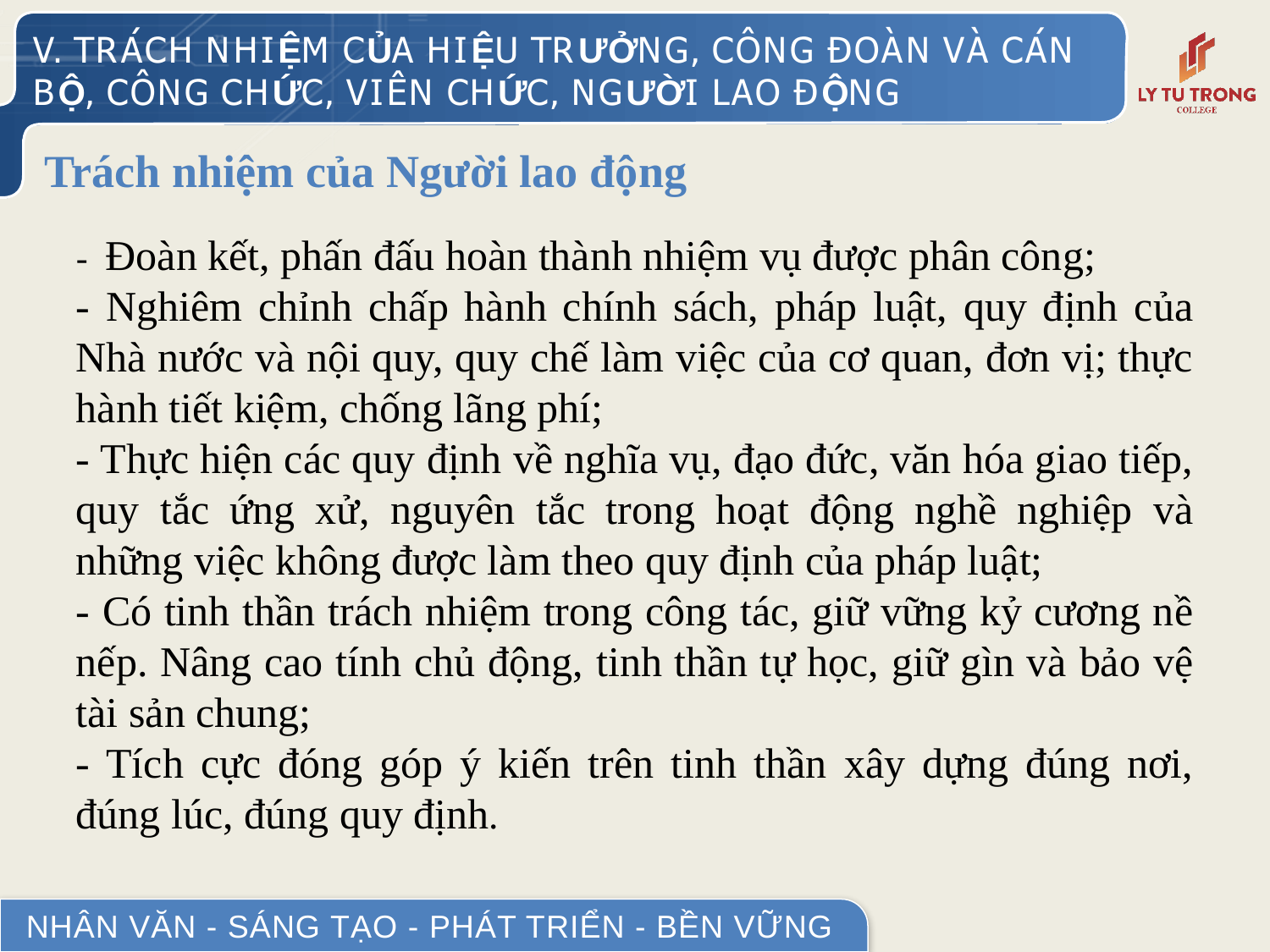

V. TRÁCH NHIỆM CỦA HIỆU TRƯỞNG, CÔNG ĐOÀN VÀ CÁN BỘ, CÔNG CHỨC, VIÊN CHỨC, NGƯỜI LAO ĐỘNG
# Trách nhiệm của Người lao động
-  Đoàn kết, phấn đấu hoàn thành nhiệm vụ được phân công;
- Nghiêm chỉnh chấp hành chính sách, pháp luật, quy định của Nhà nước và nội quy, quy chế làm việc của cơ quan, đơn vị; thực hành tiết kiệm, chống lãng phí;
- Thực hiện các quy định về nghĩa vụ, đạo đức, văn hóa giao tiếp, quy tắc ứng xử, nguyên tắc trong hoạt động nghề nghiệp và những việc không được làm theo quy định của pháp luật;
- Có tinh thần trách nhiệm trong công tác, giữ vững kỷ cương nề nếp. Nâng cao tính chủ động, tinh thần tự học, giữ gìn và bảo vệ tài sản chung;
- Tích cực đóng góp ý kiến trên tinh thần xây dựng đúng nơi, đúng lúc, đúng quy định.